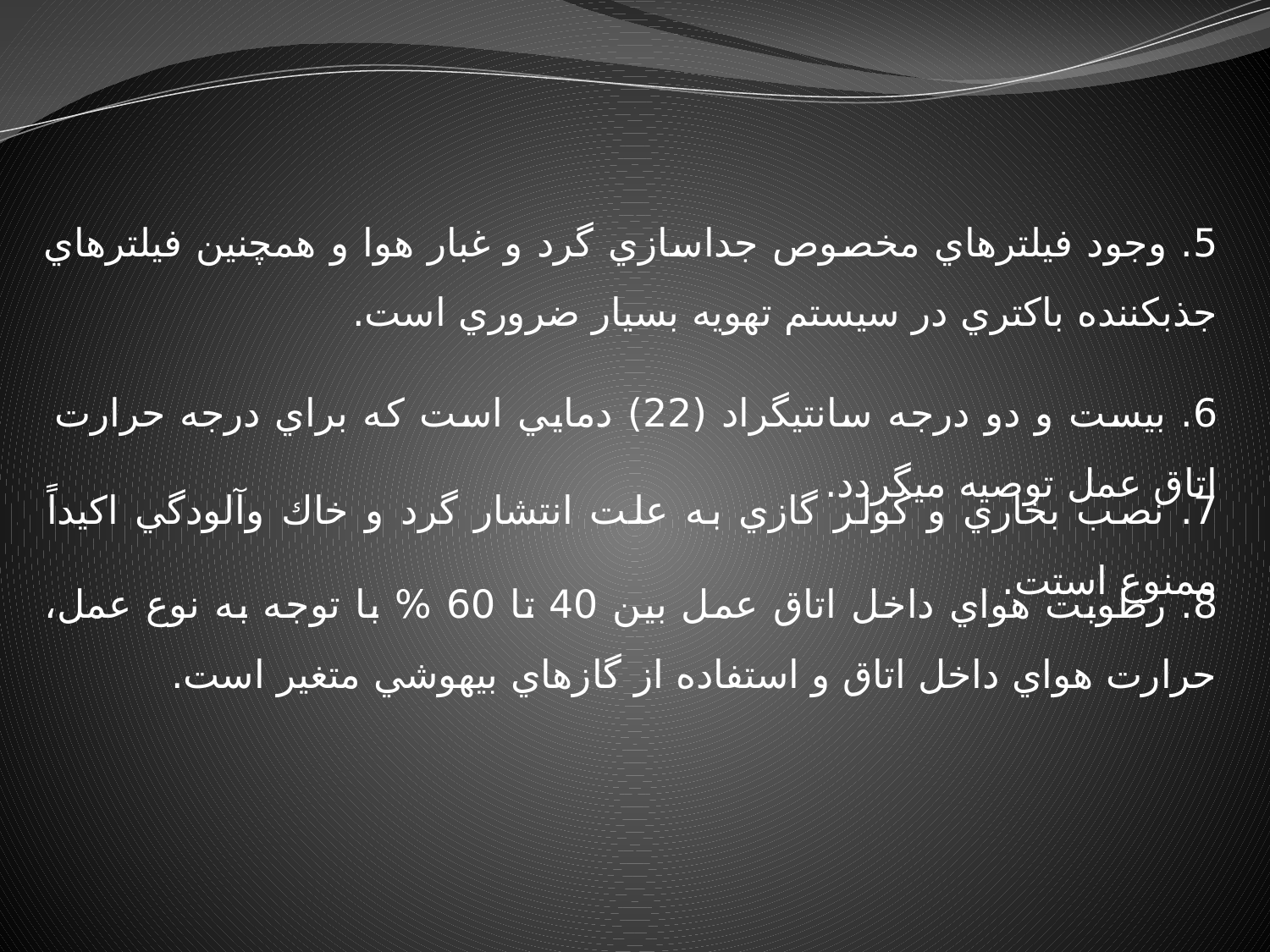

5. وجود فيلترهاي مخصوص جداسازي گرد و غبار هوا و همچنين فيلترهاي جذب‏كننده باكتري در سيستم تهويه بسيار ضروري است.
6. بيست و دو درجه سانتي‏گراد (22) دمايي است كه براي درجه حرارت اتاق عمل توصيه مي‏گردد.
7. نصب بخاري و كولر گازي به علت انتشار گرد و خاك وآلودگي اكيداً ممنوع استت.
8. رطوبت هواي داخل اتاق عمل بين 40 تا 60 % با توجه به نوع عمل، حرارت هواي داخل اتاق و استفاده از گازهاي بي‏هوشي متغير است.